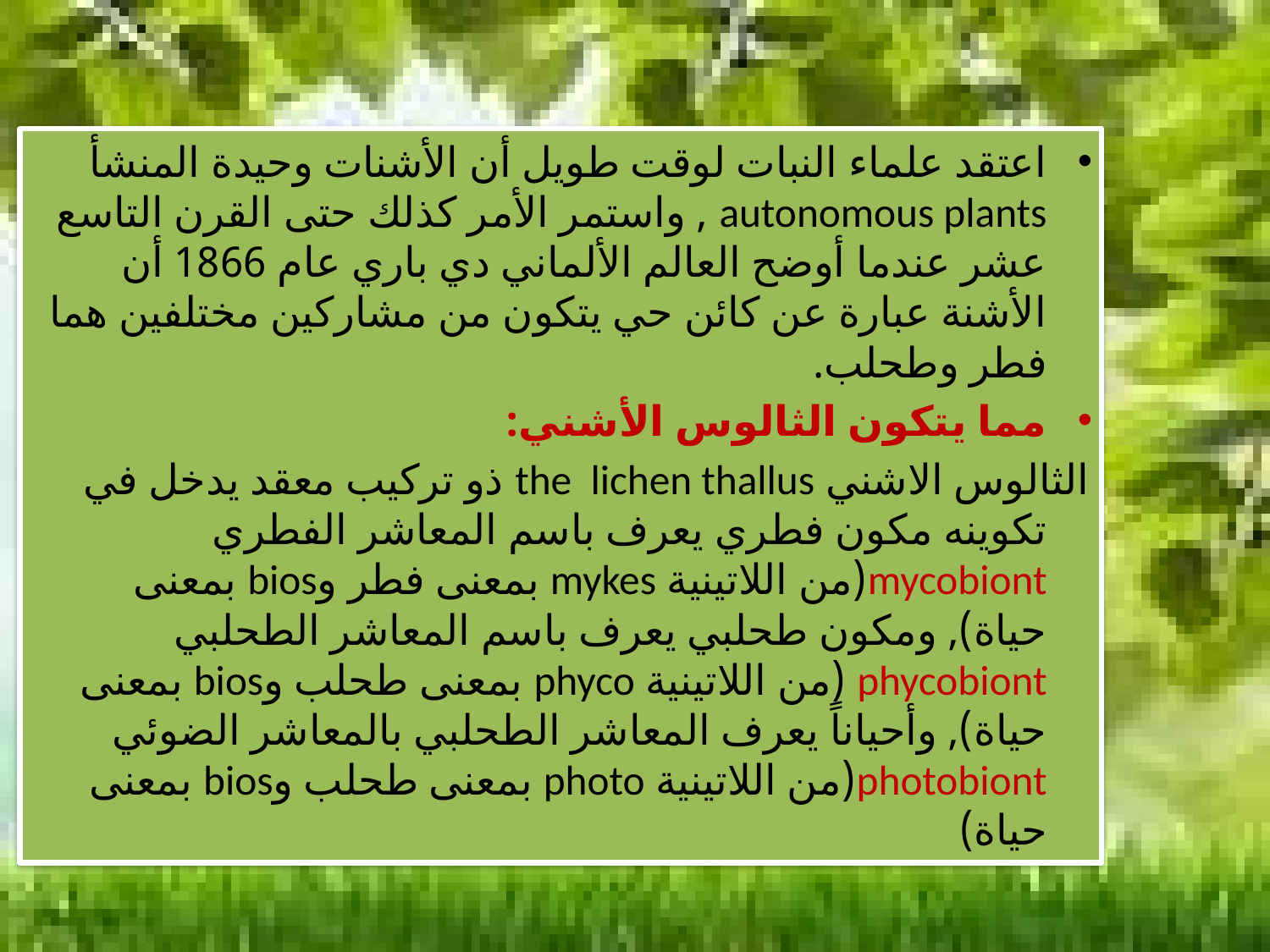

اعتقد علماء النبات لوقت طويل أن الأشنات وحيدة المنشأ autonomous plants , واستمر الأمر كذلك حتى القرن التاسع عشر عندما أوضح العالم الألماني دي باري عام 1866 أن الأشنة عبارة عن كائن حي يتكون من مشاركين مختلفين هما فطر وطحلب.
مما يتكون الثالوس الأشني:
الثالوس الاشني the  lichen thallus ذو تركيب معقد يدخل في تكوينه مكون فطري يعرف باسم المعاشر الفطري  mycobiont(من اللاتينية mykes بمعنى فطر وbios بمعنى حياة), ومكون طحلبي يعرف باسم المعاشر الطحلبي phycobiont (من اللاتينية phyco بمعنى طحلب وbios بمعنى حياة), وأحياناً يعرف المعاشر الطحلبي بالمعاشر الضوئي photobiont(من اللاتينية photo بمعنى طحلب وbios بمعنى حياة)